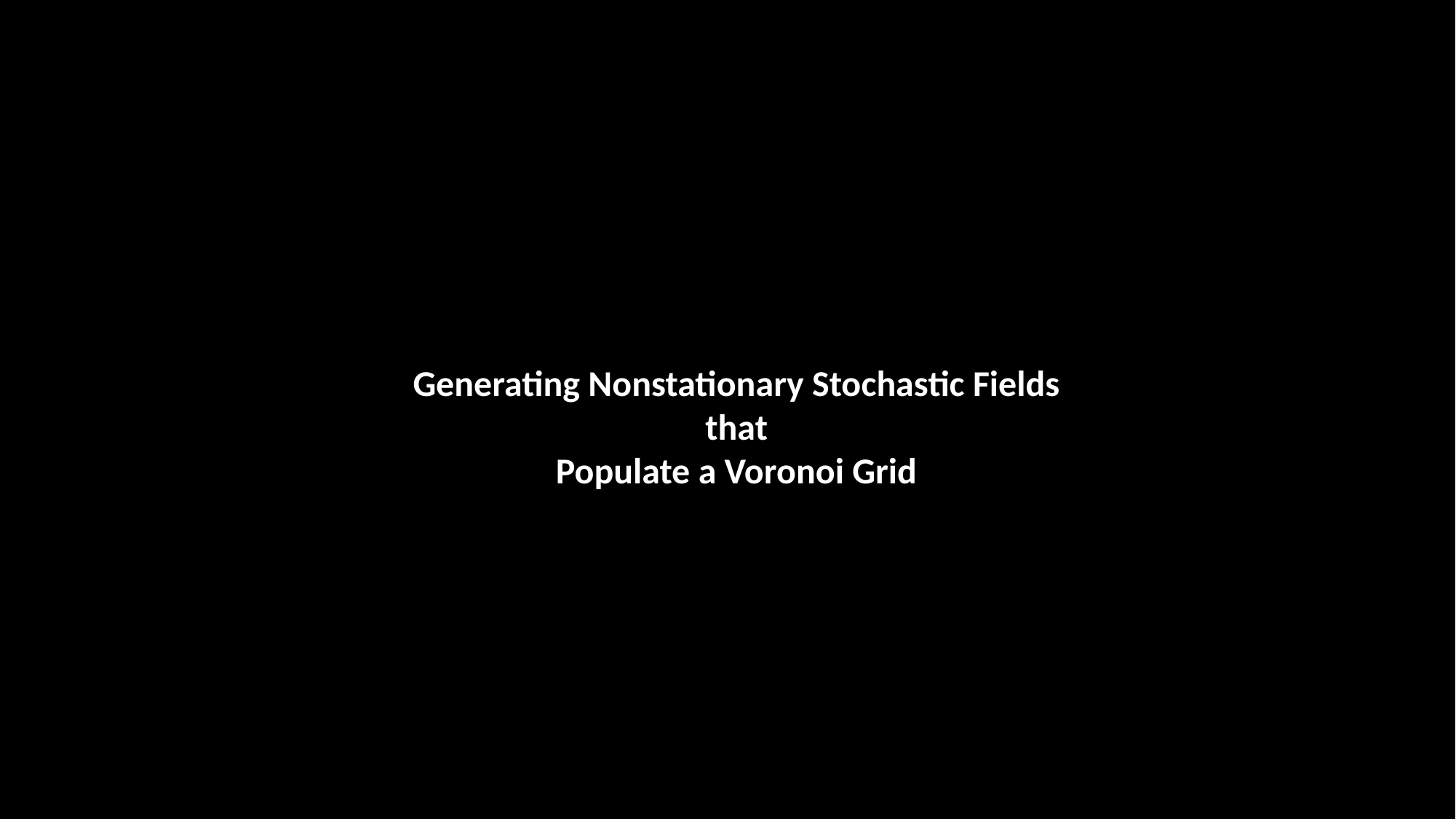

Generating Nonstationary Stochastic Fields
that
Populate a Voronoi Grid